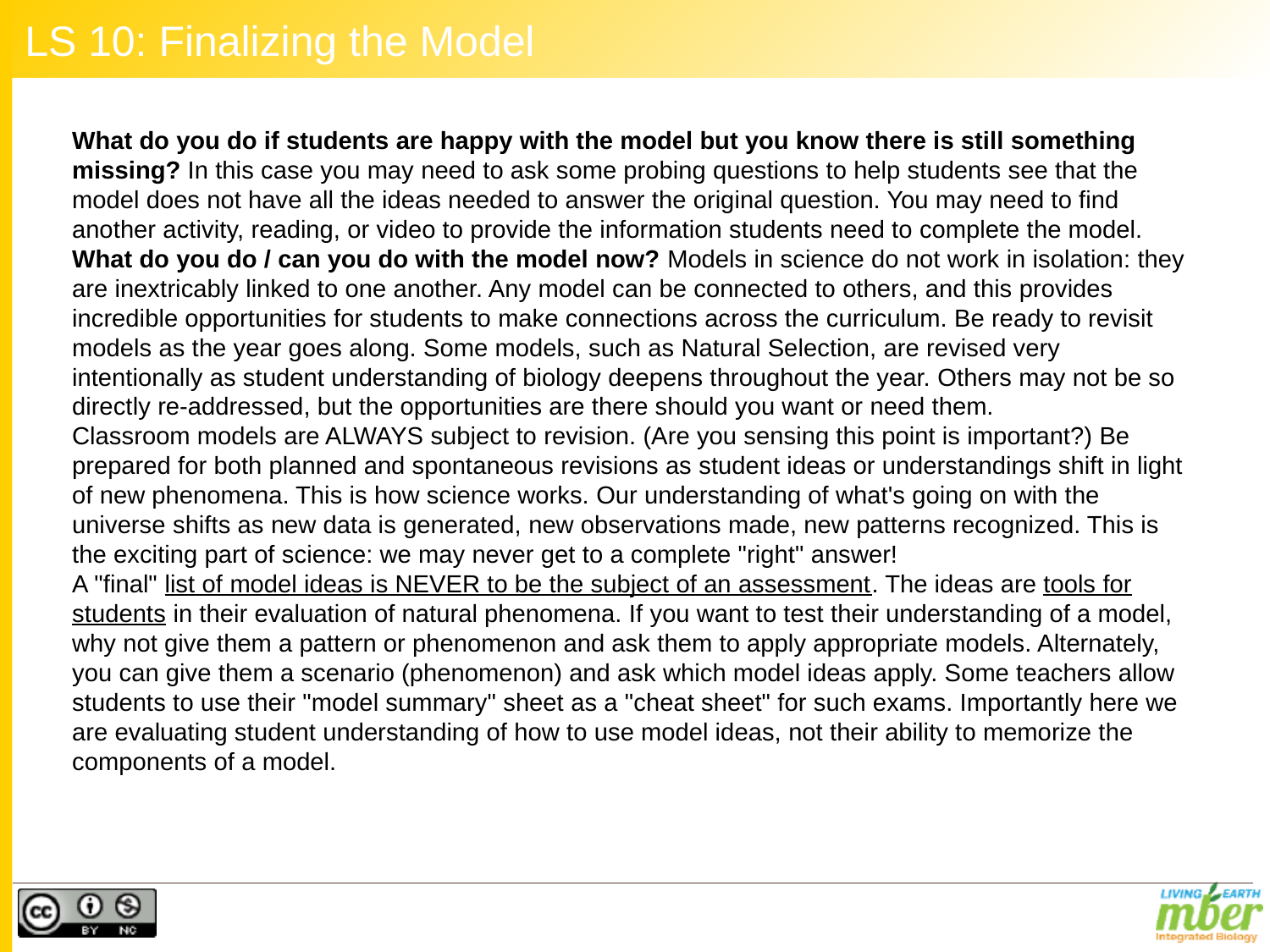

# LS 10: Finalizing the Model
What do you do if students are happy with the model but you know there is still something missing? In this case you may need to ask some probing questions to help students see that the model does not have all the ideas needed to answer the original question. You may need to find another activity, reading, or video to provide the information students need to complete the model.
What do you do / can you do with the model now? Models in science do not work in isolation: they are inextricably linked to one another. Any model can be connected to others, and this provides incredible opportunities for students to make connections across the curriculum. Be ready to revisit models as the year goes along. Some models, such as Natural Selection, are revised very intentionally as student understanding of biology deepens throughout the year. Others may not be so directly re-addressed, but the opportunities are there should you want or need them.
Classroom models are ALWAYS subject to revision. (Are you sensing this point is important?) Be prepared for both planned and spontaneous revisions as student ideas or understandings shift in light of new phenomena. This is how science works. Our understanding of what's going on with the universe shifts as new data is generated, new observations made, new patterns recognized. This is the exciting part of science: we may never get to a complete "right" answer!
A "final" list of model ideas is NEVER to be the subject of an assessment. The ideas are tools for students in their evaluation of natural phenomena. If you want to test their understanding of a model, why not give them a pattern or phenomenon and ask them to apply appropriate models. Alternately, you can give them a scenario (phenomenon) and ask which model ideas apply. Some teachers allow students to use their "model summary" sheet as a "cheat sheet" for such exams. Importantly here we are evaluating student understanding of how to use model ideas, not their ability to memorize the components of a model.